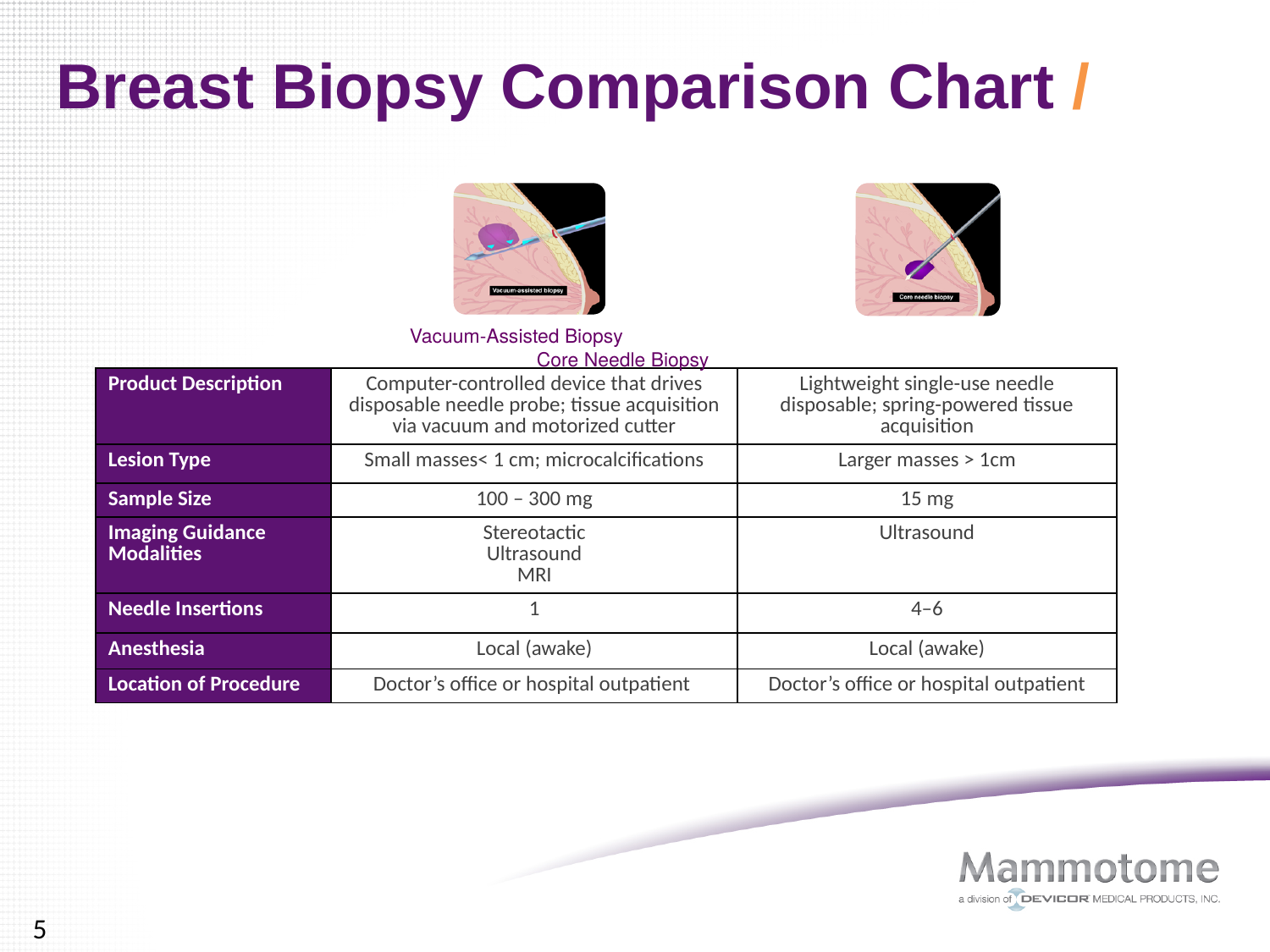

# Breast Biopsy Comparison Chart /

Vacuum-Assisted Biopsy 				Core Needle Biopsy
| Product Description | Computer-controlled device that drives disposable needle probe; tissue acquisition via vacuum and motorized cutter | Lightweight single-use needle disposable; spring-powered tissue acquisition |
| --- | --- | --- |
| Lesion Type | Small masses< 1 cm; microcalcifications | Larger masses > 1cm |
| Sample Size | 100 – 300 mg | 15 mg |
| Imaging Guidance Modalities | Stereotactic Ultrasound MRI | Ultrasound |
| Needle Insertions | 1 | 4–6 |
| Anesthesia | Local (awake) | Local (awake) |
| Location of Procedure | Doctor’s office or hospital outpatient | Doctor’s office or hospital outpatient |